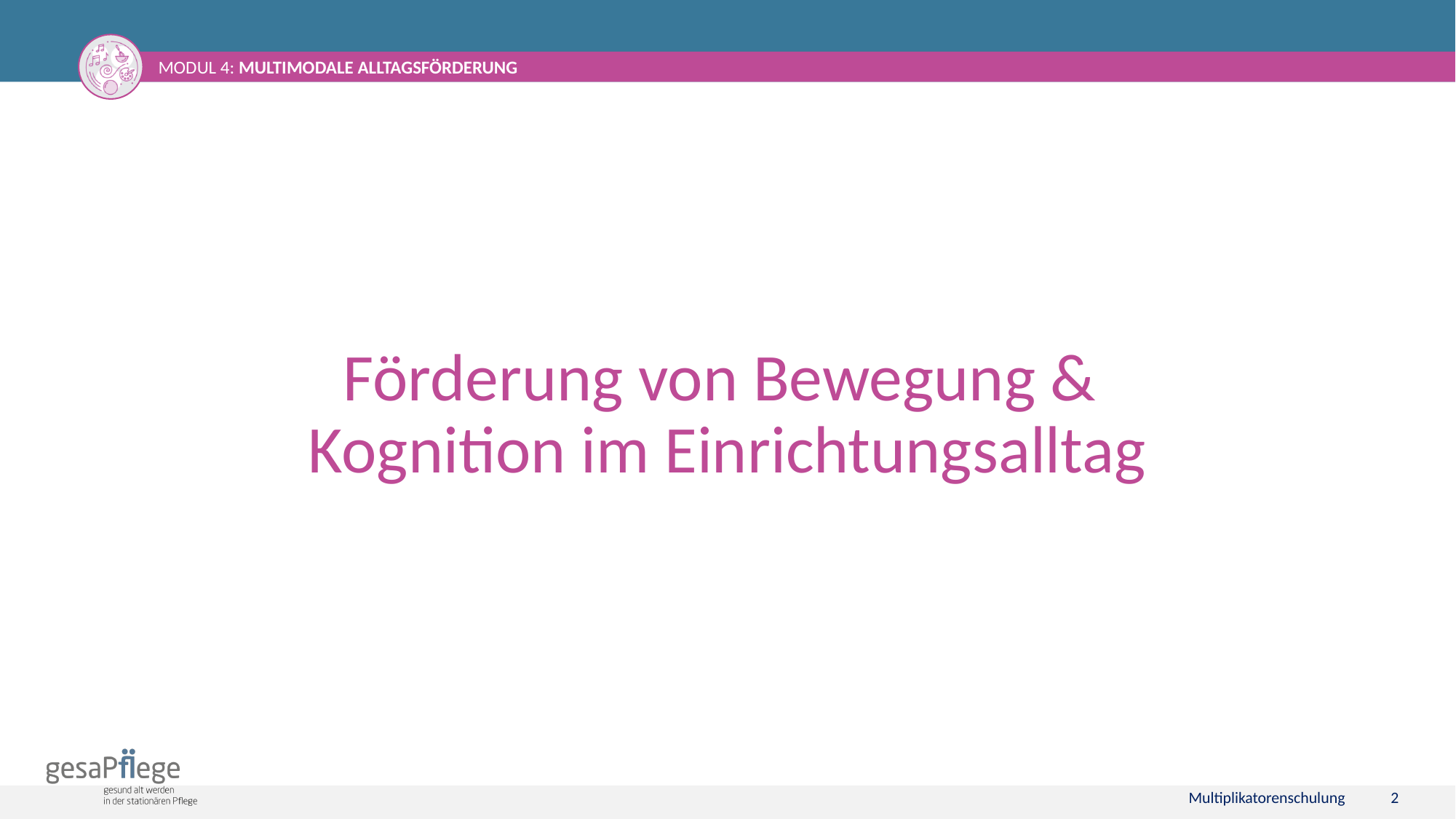

Förderung von Bewegung &
Kognition im Einrichtungsalltag
Multiplikatorenschulung
2